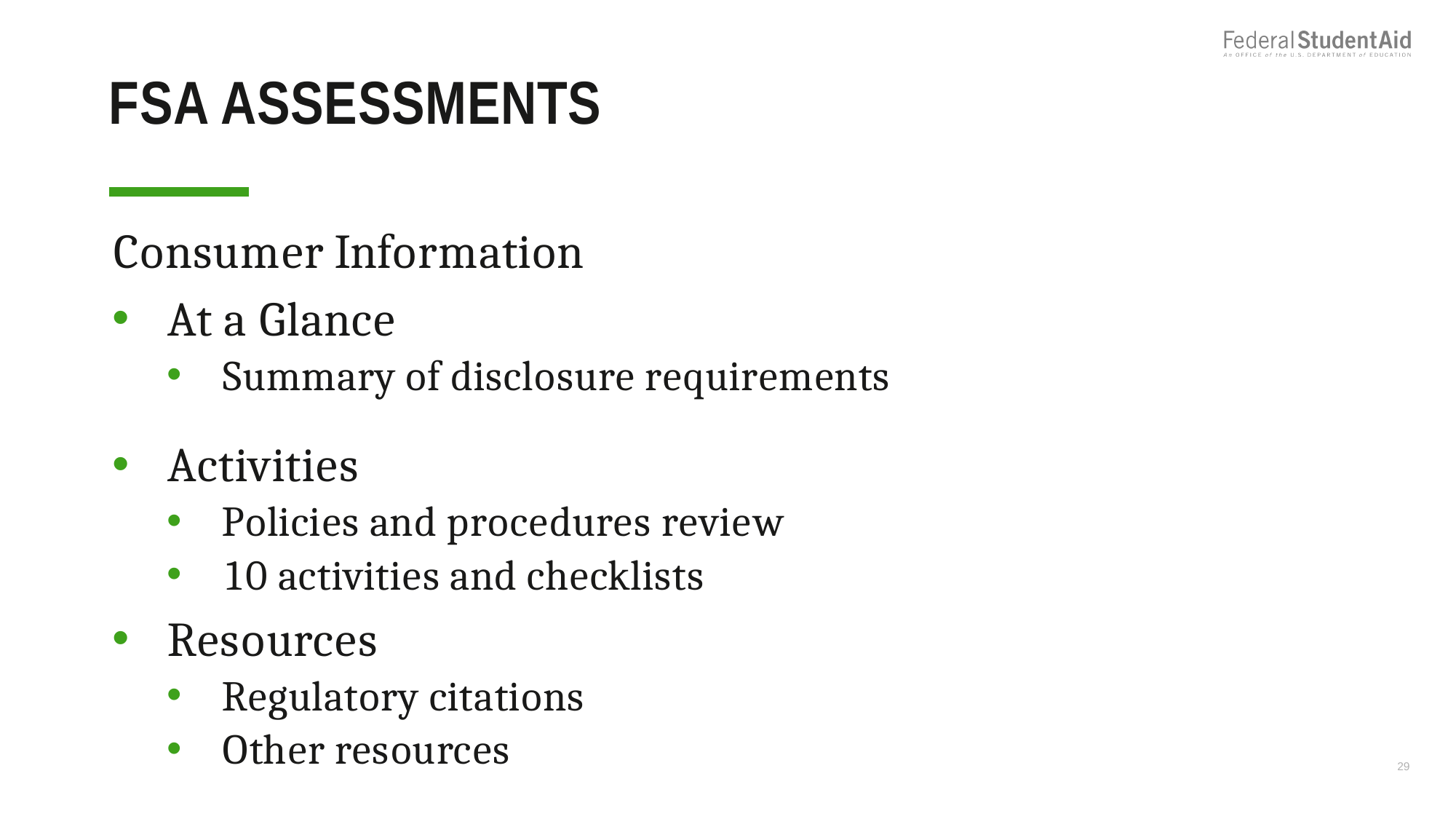

# FSA Assessments
Consumer Information
At a Glance
Summary of disclosure requirements

Activities
Policies and procedures review
10 activities and checklists
Resources
Regulatory citations
Other resources

29